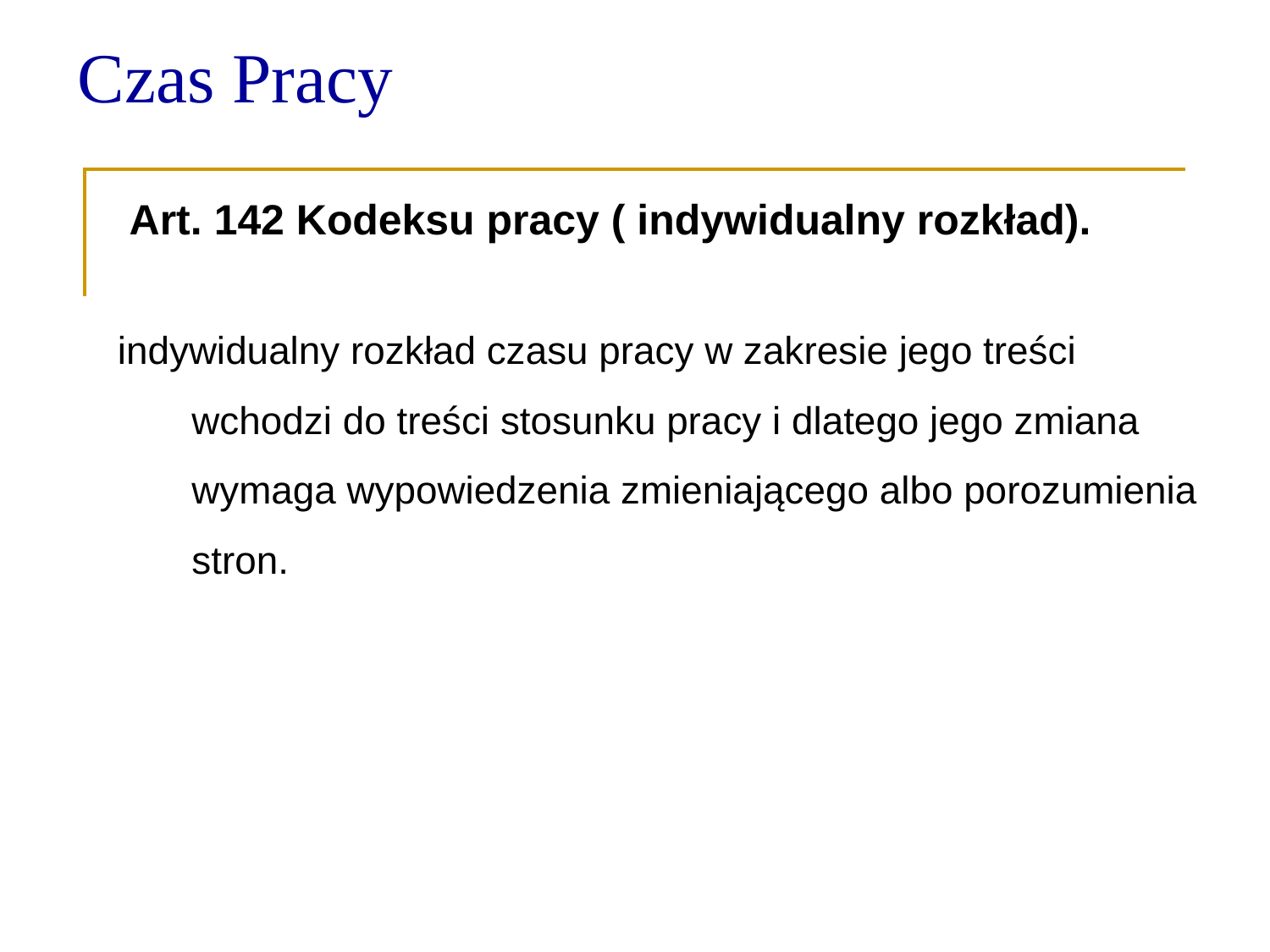

Czas Pracy
 Art. 142 Kodeksu pracy ( indywidualny rozkład).
indywidualny rozkład czasu pracy w zakresie jego treści wchodzi do treści stosunku pracy i dlatego jego zmiana wymaga wypowiedzenia zmieniającego albo porozumienia stron.